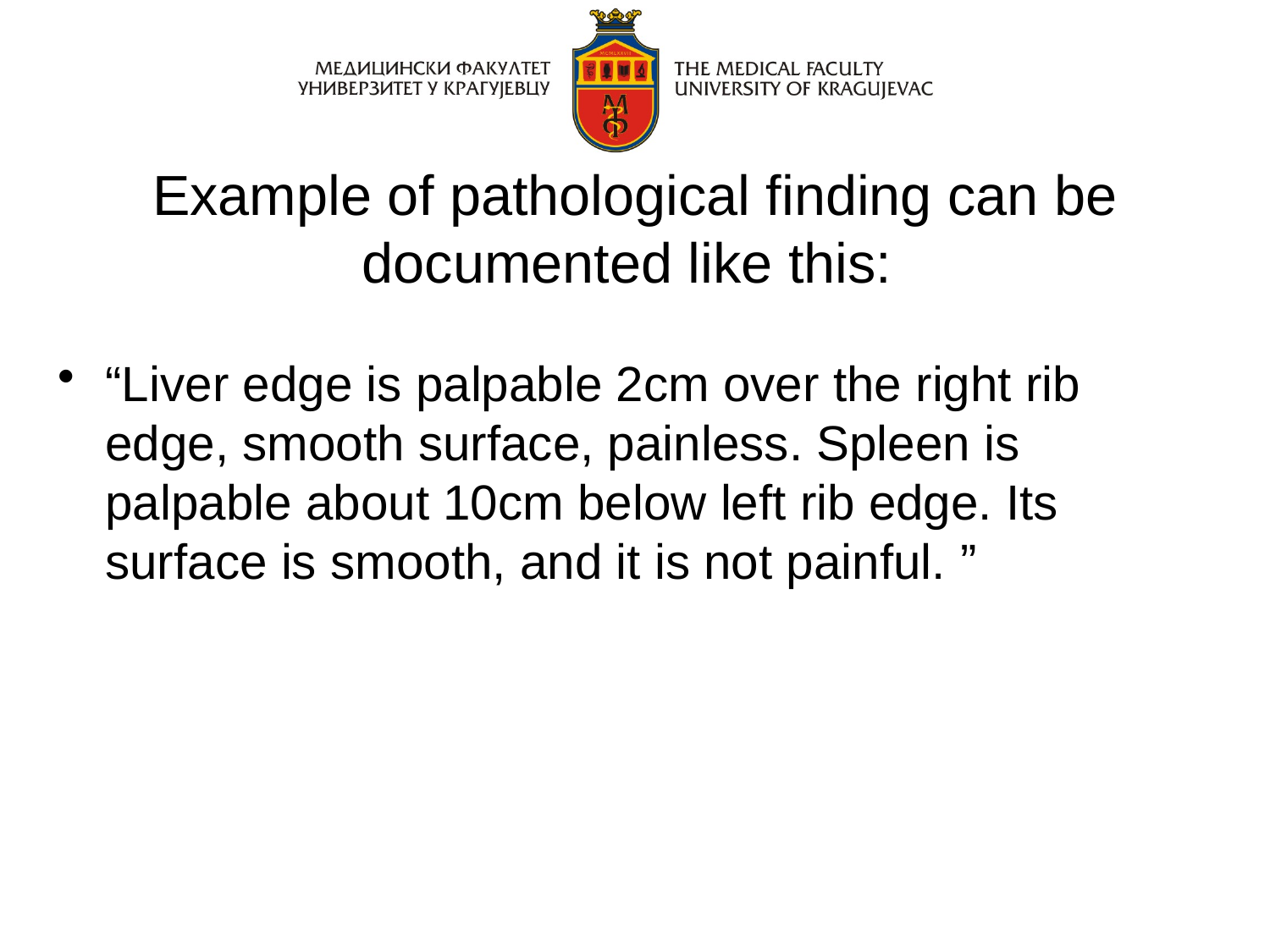

# Example of pathological finding can be documented like this:
“Liver edge is palpable 2cm over the right rib edge, smooth surface, painless. Spleen is palpable about 10cm below left rib edge. Its surface is smooth, and it is not painful. ”